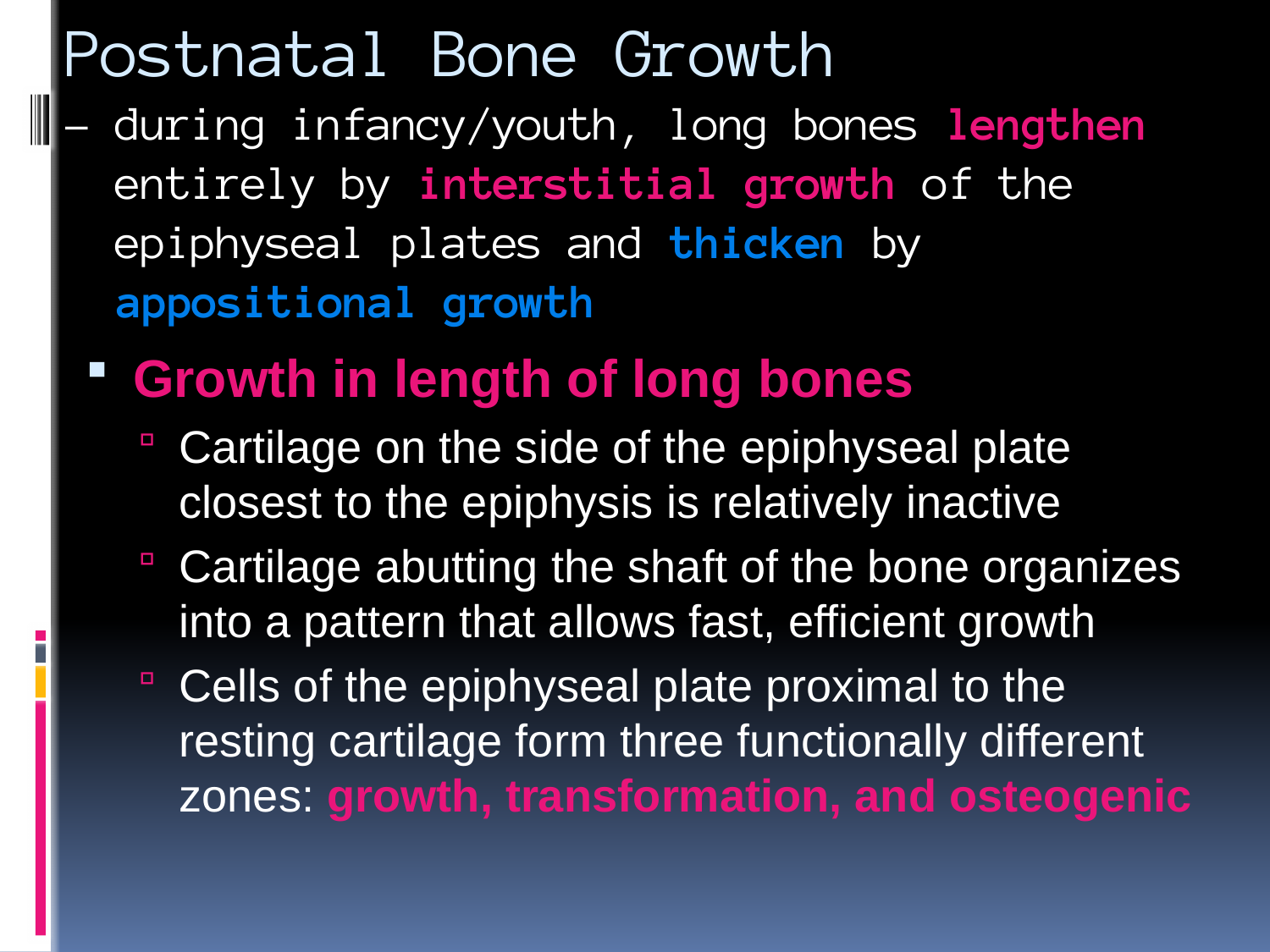

# Postnatal Bone Growth - during infancy/youth, long bones lengthen entirely by interstitial growth of the epiphyseal plates and thicken by appositional growth
Growth in length of long bones
Cartilage on the side of the epiphyseal plate closest to the epiphysis is relatively inactive
Cartilage abutting the shaft of the bone organizes into a pattern that allows fast, efficient growth
Cells of the epiphyseal plate proximal to the resting cartilage form three functionally different zones: growth, transformation, and osteogenic